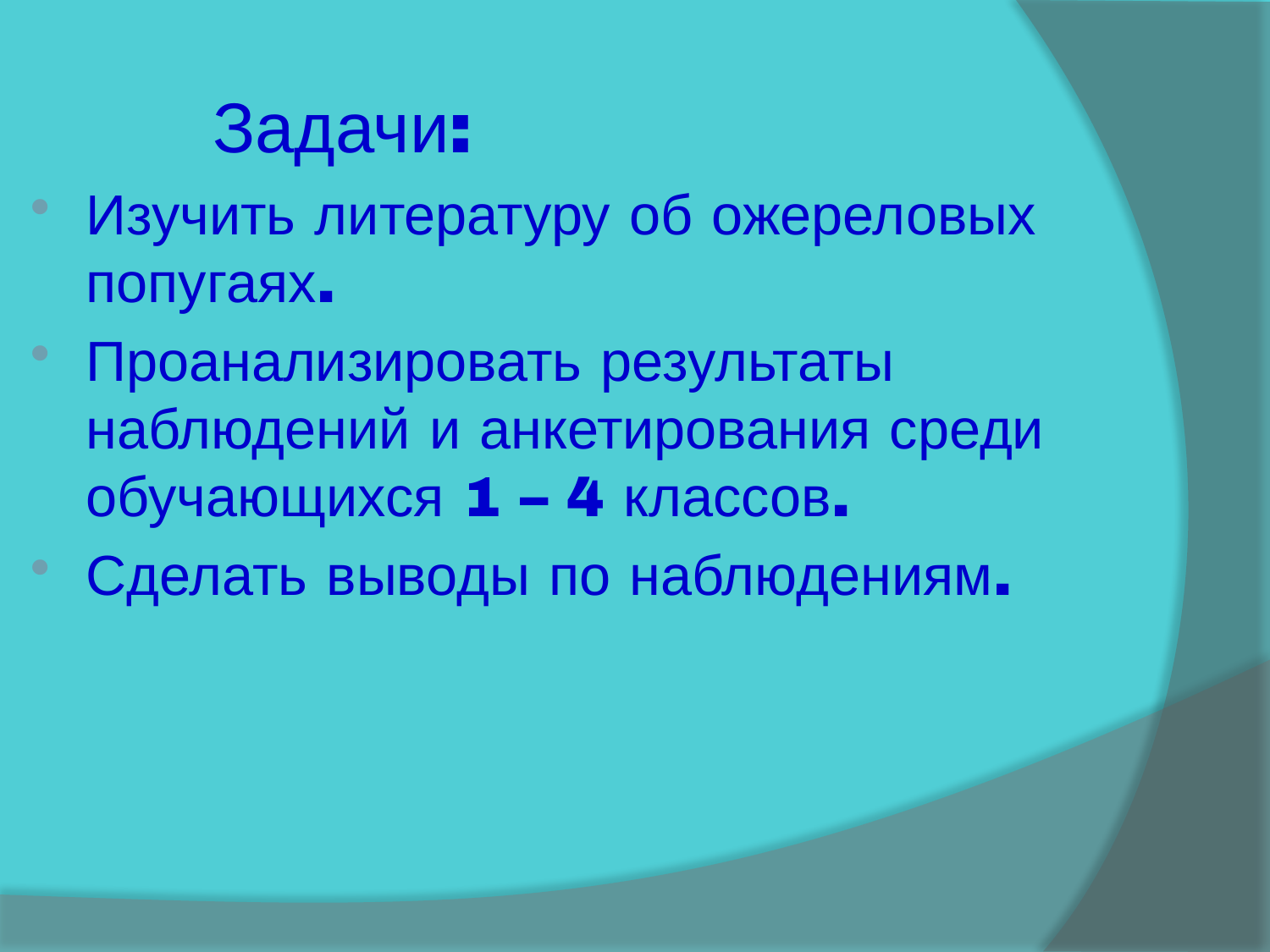

Задачи:
Изучить литературу об ожереловых попугаях.
Проанализировать результаты наблюдений и анкетирования среди обучающихся 1 – 4 классов.
Сделать выводы по наблюдениям.